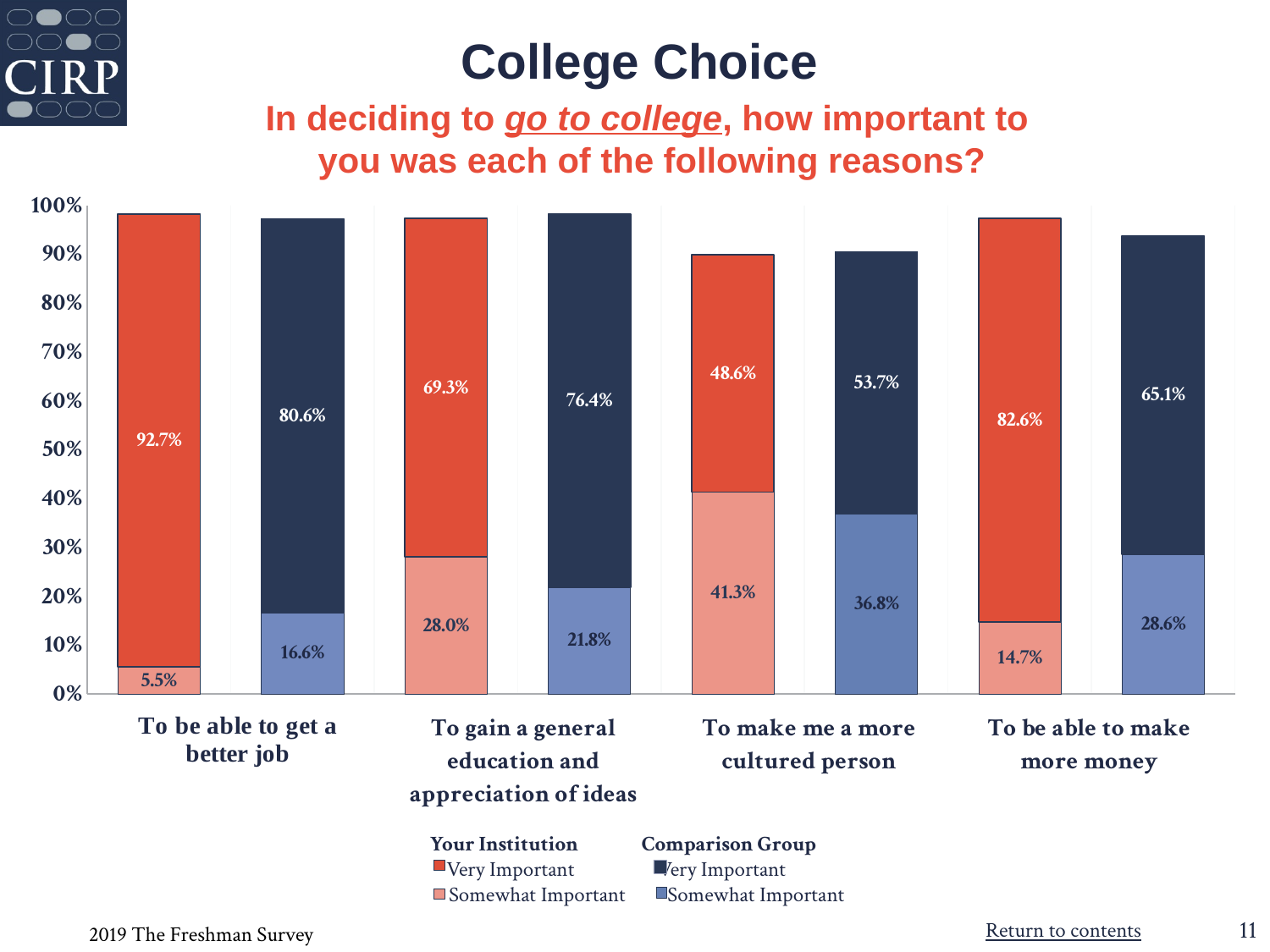

# College Choice
In deciding to go to college, how important to
you was each of the following reasons?

### Chart

| Category | Somewhat Important | Very Important |
|---|---|---|
| Your Institution | 0.055 | 0.927 |
| Comparison Group | 0.166 | 0.806 |
| Your Institution | 0.28 | 0.693 |
| Comparison Group | 0.218 | 0.764 |
| Your Institution | 0.413 | 0.486 |
| Comparison Group | 0.368 | 0.537 |
| Your Institution | 0.147 | 0.826 |
| Comparison Group | 0.286 | 0.651 |
 Your Institution               Comparison Group
     Very Important                  Very Important
     Somewhat Important         Somewhat Important

2019 The Freshman Survey

Return to contents
11